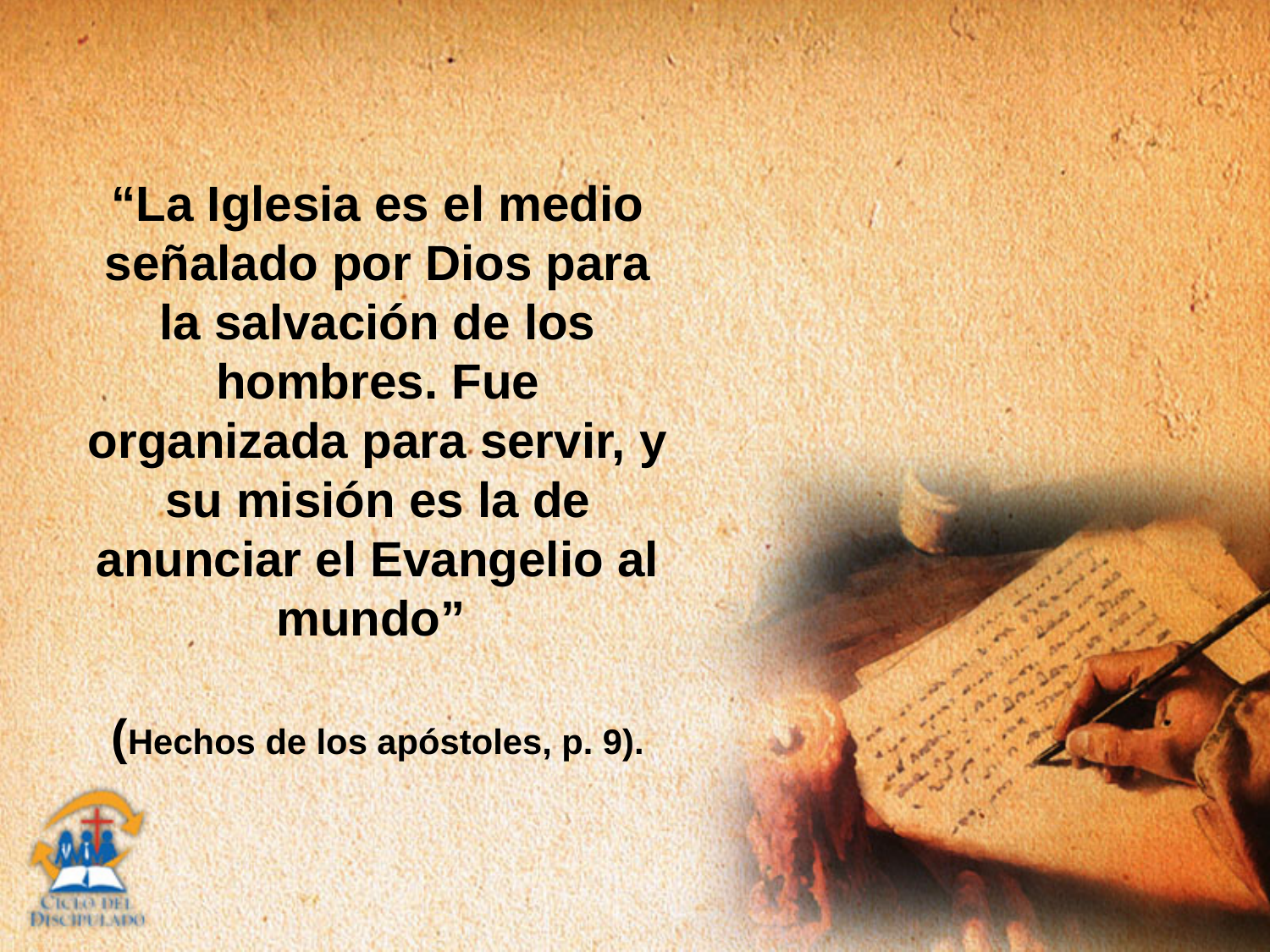

“La Iglesia es el medio señalado por Dios para la salvación de los hombres. Fue organizada para servir, y su misión es la de anunciar el Evangelio al mundo”

(Hechos de los apóstoles, p. 9).